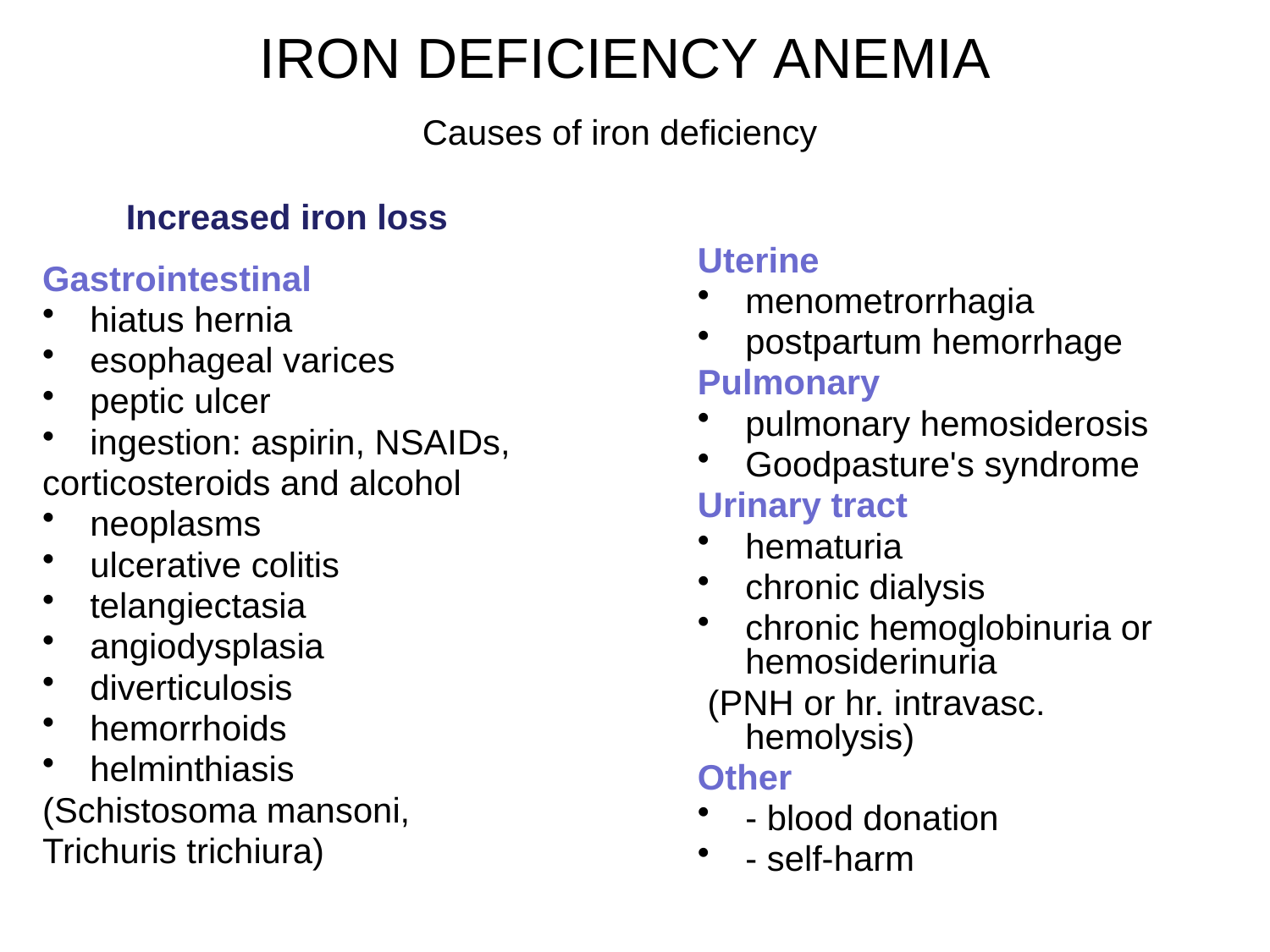

# IRON DEFICIENCY ANEMIA
Causes of iron deficiency
Increased iron loss
Uterine
menometrorrhagia
postpartum hemorrhage
Pulmonary
pulmonary hemosiderosis
Goodpasture's syndrome
Urinary tract
hematuria
chronic dialysis
chronic hemoglobinuria or hemosiderinuria
 (PNH or hr. intravasc. hemolysis)
Other
- blood donation
- self-harm

Gastrointestinal
hiatus hernia
esophageal varices
peptic ulcer
ingestion: aspirin, NSAIDs,
corticosteroids and alcohol
neoplasms
ulcerative colitis
telangiectasia
angiodysplasia
diverticulosis
hemorrhoids
helminthiasis
(Schistosoma mansoni,
Trichuris trichiura)